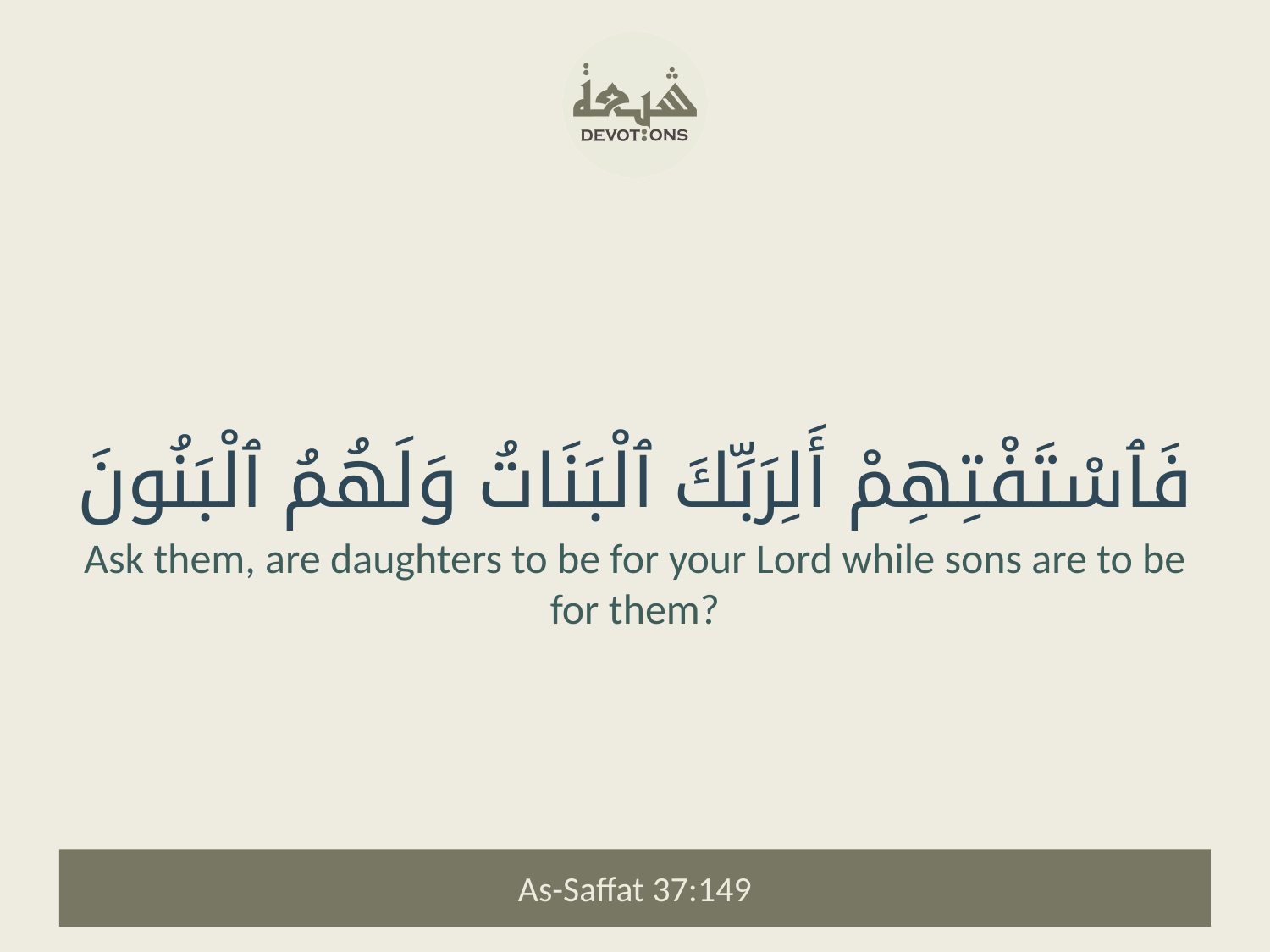

فَٱسْتَفْتِهِمْ أَلِرَبِّكَ ٱلْبَنَاتُ وَلَهُمُ ٱلْبَنُونَ
Ask them, are daughters to be for your Lord while sons are to be for them?
As-Saffat 37:149